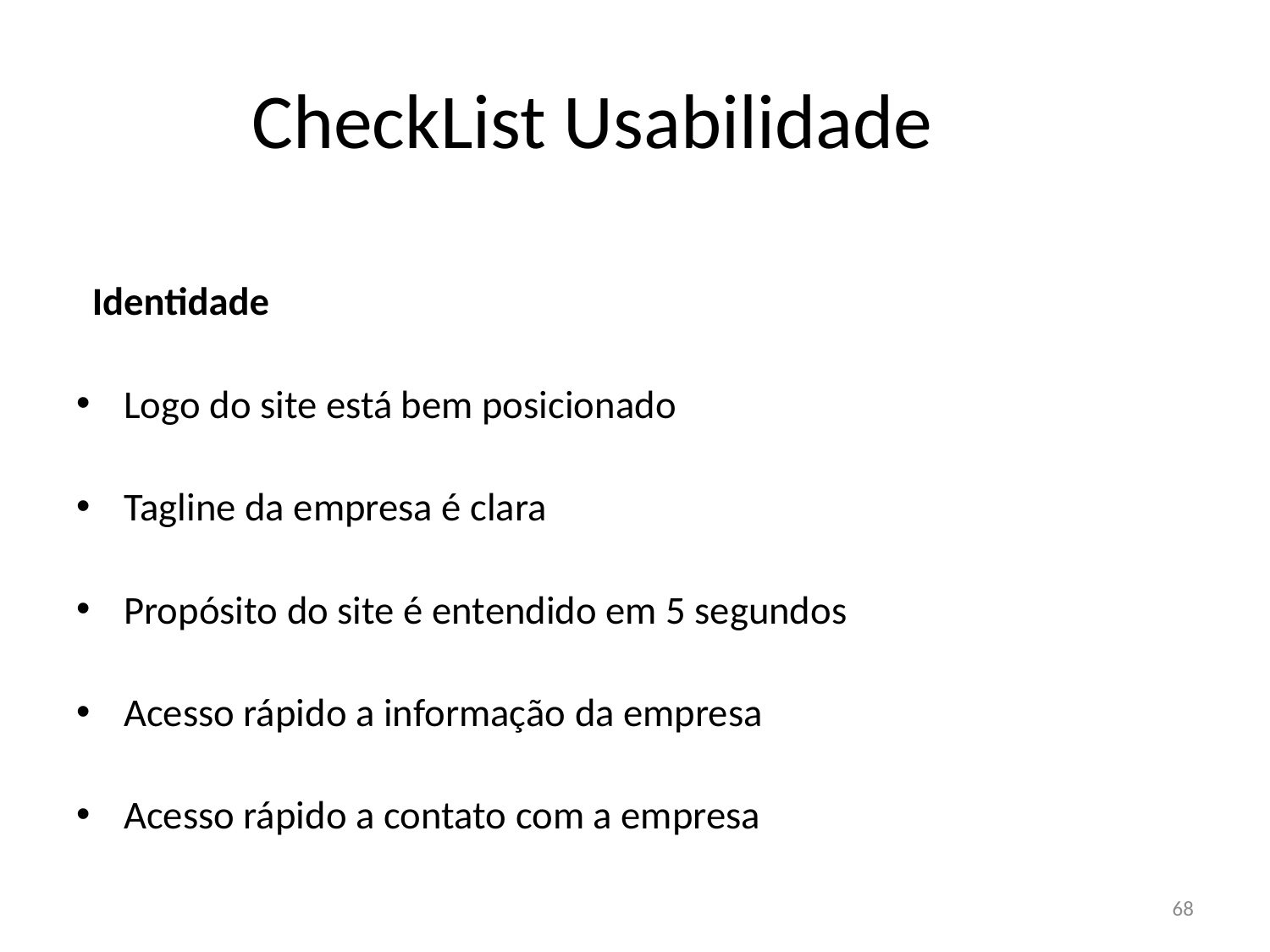

# CheckList Usabilidade
Identidade
Logo do site está bem posicionado
Tagline da empresa é clara
Propósito do site é entendido em 5 segundos
Acesso rápido a informação da empresa
Acesso rápido a contato com a empresa

68